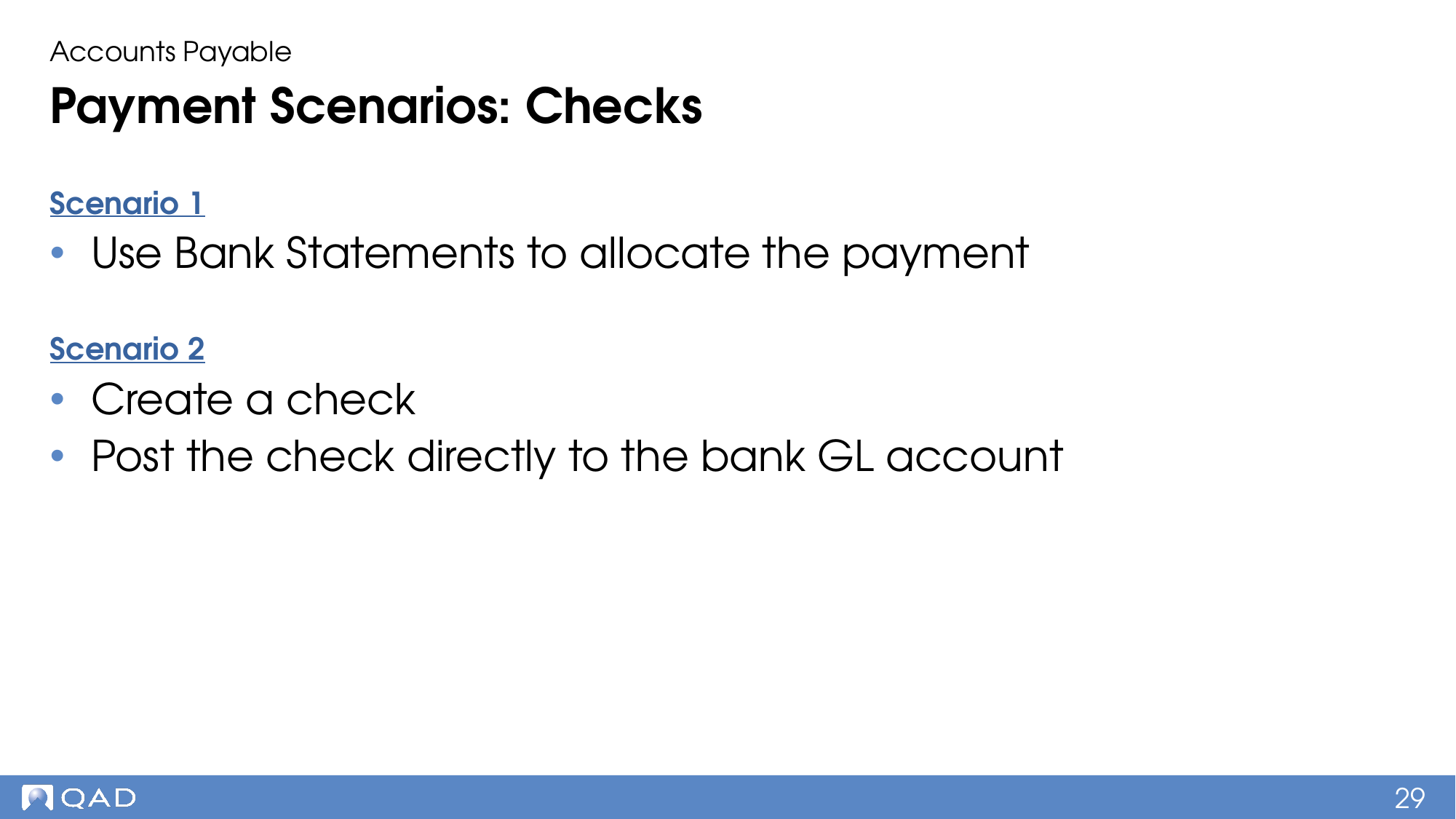

Accounts Payable
# Payment Scenarios: Checks
Scenario 1
Use Bank Statements to allocate the payment
Scenario 2
Create a check
Post the check directly to the bank GL account

29